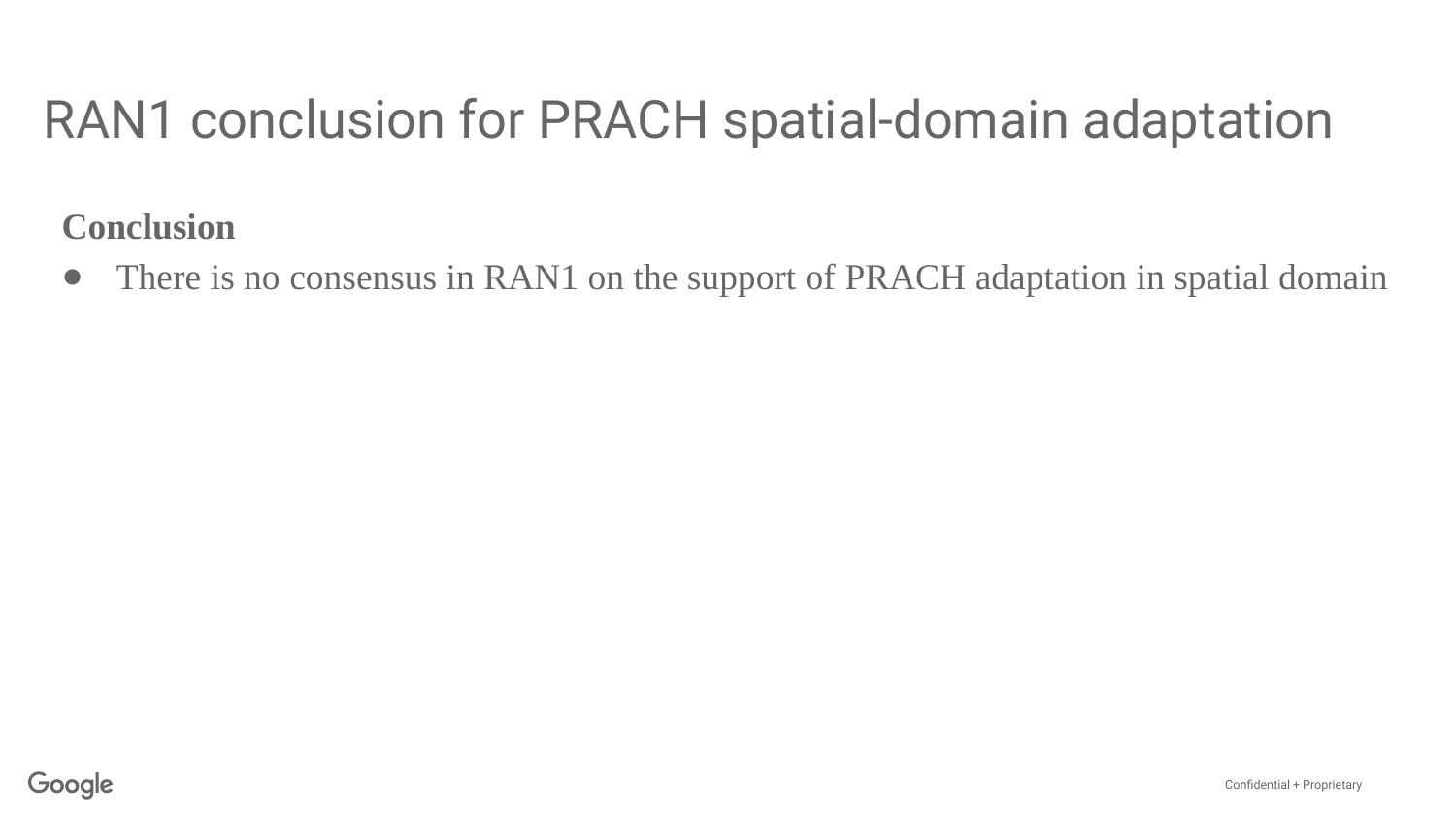

# RAN1 conclusion for PRACH spatial-domain adaptation
Conclusion
There is no consensus in RAN1 on the support of PRACH adaptation in spatial domain